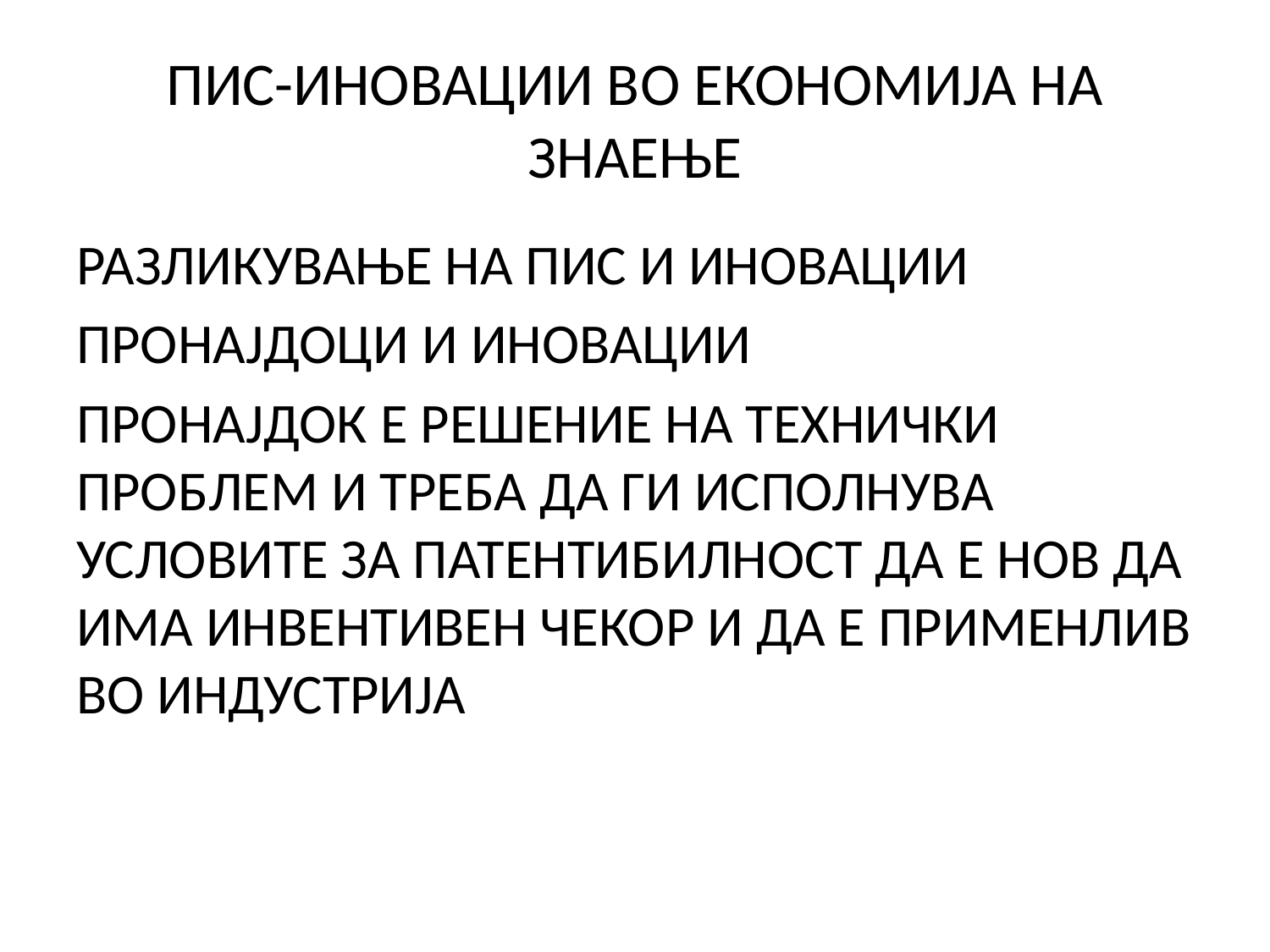

# ПИС-ИНОВАЦИИ ВО ЕКОНОМИЈА НА ЗНАЕЊЕ
РАЗЛИКУВАЊЕ НА ПИС И ИНОВАЦИИ
ПРОНАЈДОЦИ И ИНОВАЦИИ
ПРОНАЈДОК Е РЕШЕНИЕ НА ТЕХНИЧКИ ПРОБЛЕМ И ТРЕБА ДА ГИ ИСПОЛНУВА УСЛОВИТЕ ЗА ПАТЕНТИБИЛНОСТ ДА Е НОВ ДА ИМА ИНВЕНТИВЕН ЧЕКОР И ДА Е ПРИМЕНЛИВ ВО ИНДУСТРИЈА